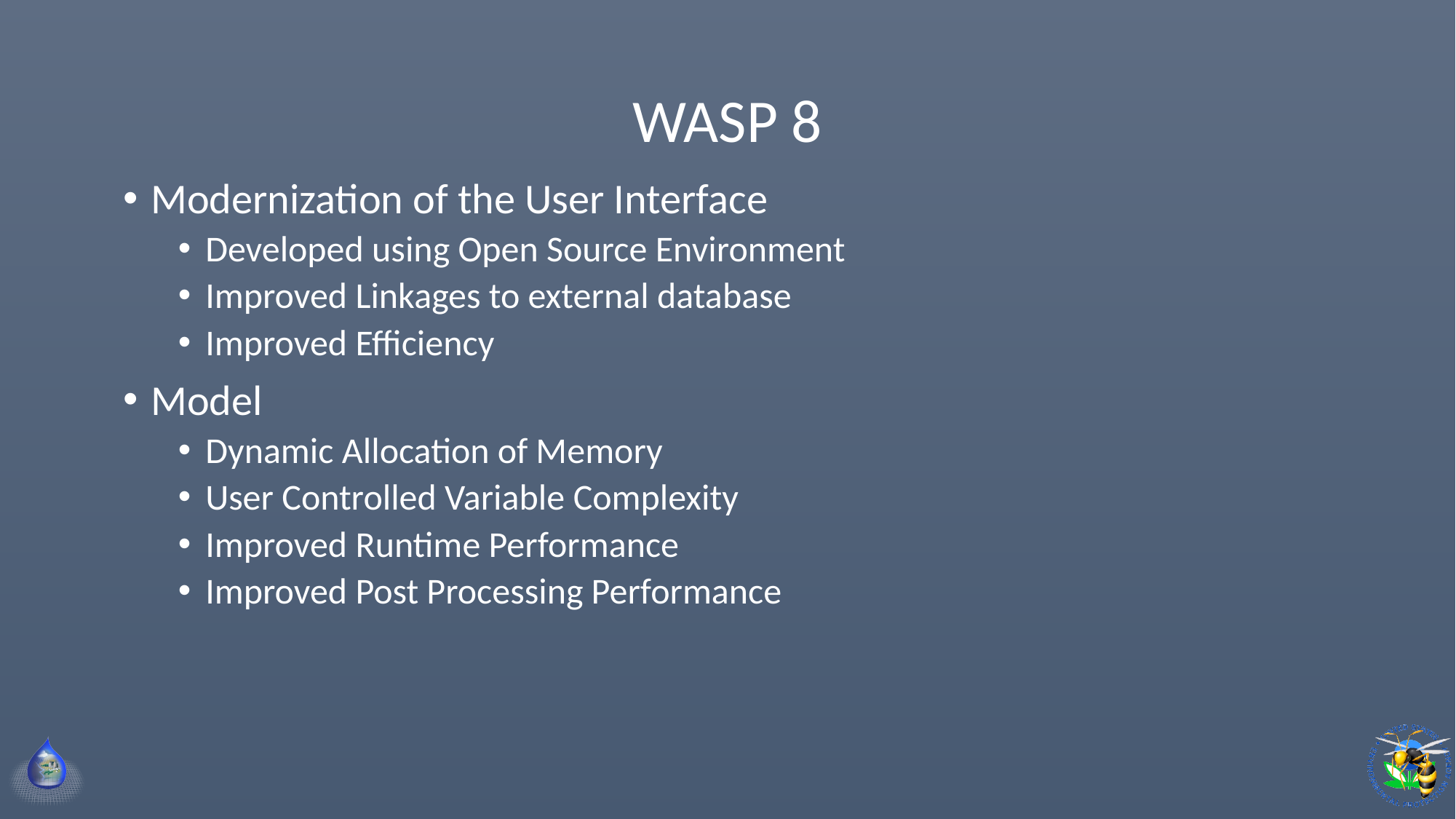

# WASP 8
Modernization of the User Interface
Developed using Open Source Environment
Improved Linkages to external database
Improved Efficiency
Model
Dynamic Allocation of Memory
User Controlled Variable Complexity
Improved Runtime Performance
Improved Post Processing Performance